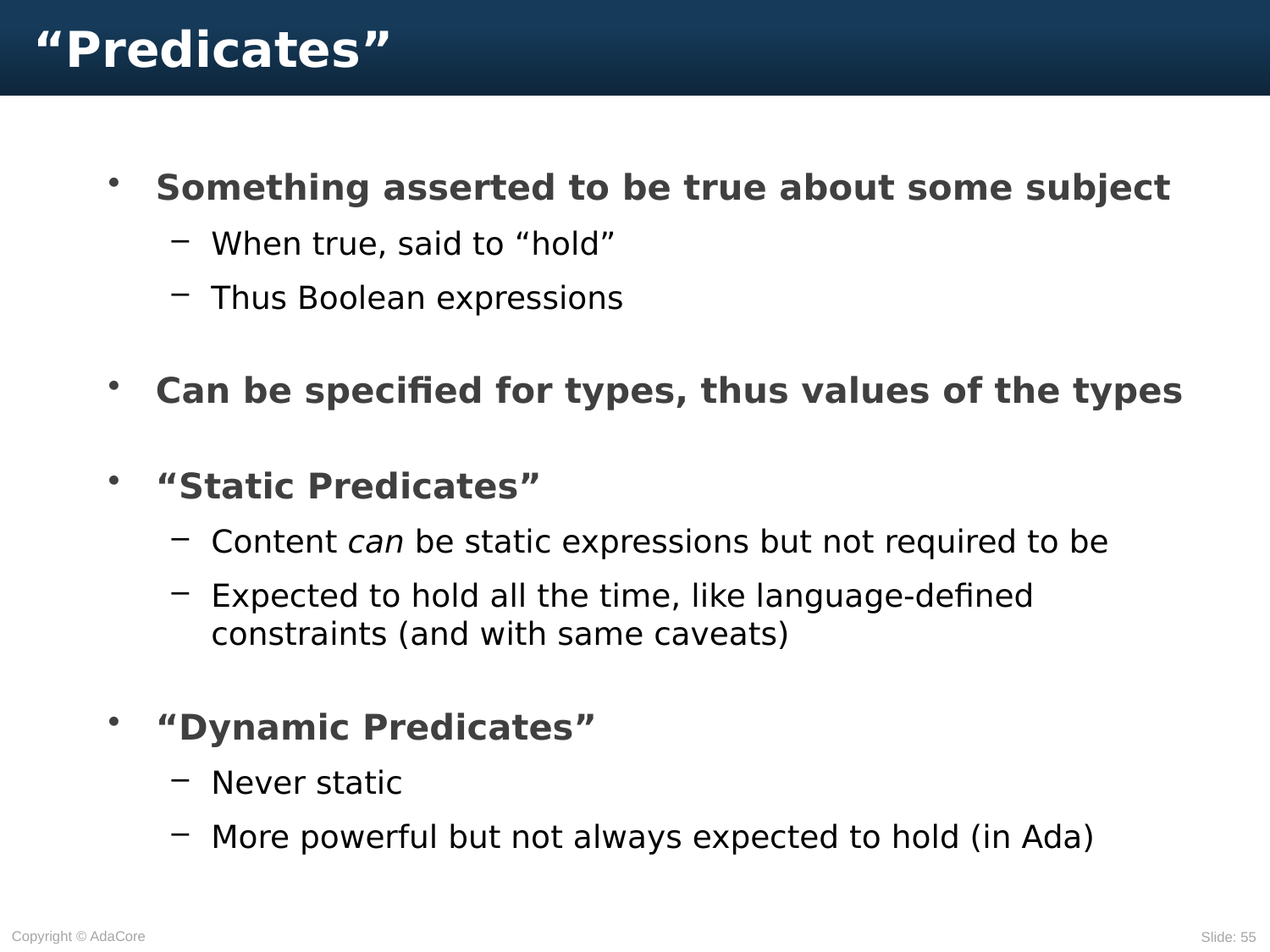

# “Predicates”
Something asserted to be true about some subject
When true, said to “hold”
Thus Boolean expressions
Can be specified for types, thus values of the types
“Static Predicates”
Content can be static expressions but not required to be
Expected to hold all the time, like language-defined constraints (and with same caveats)
“Dynamic Predicates”
Never static
More powerful but not always expected to hold (in Ada)